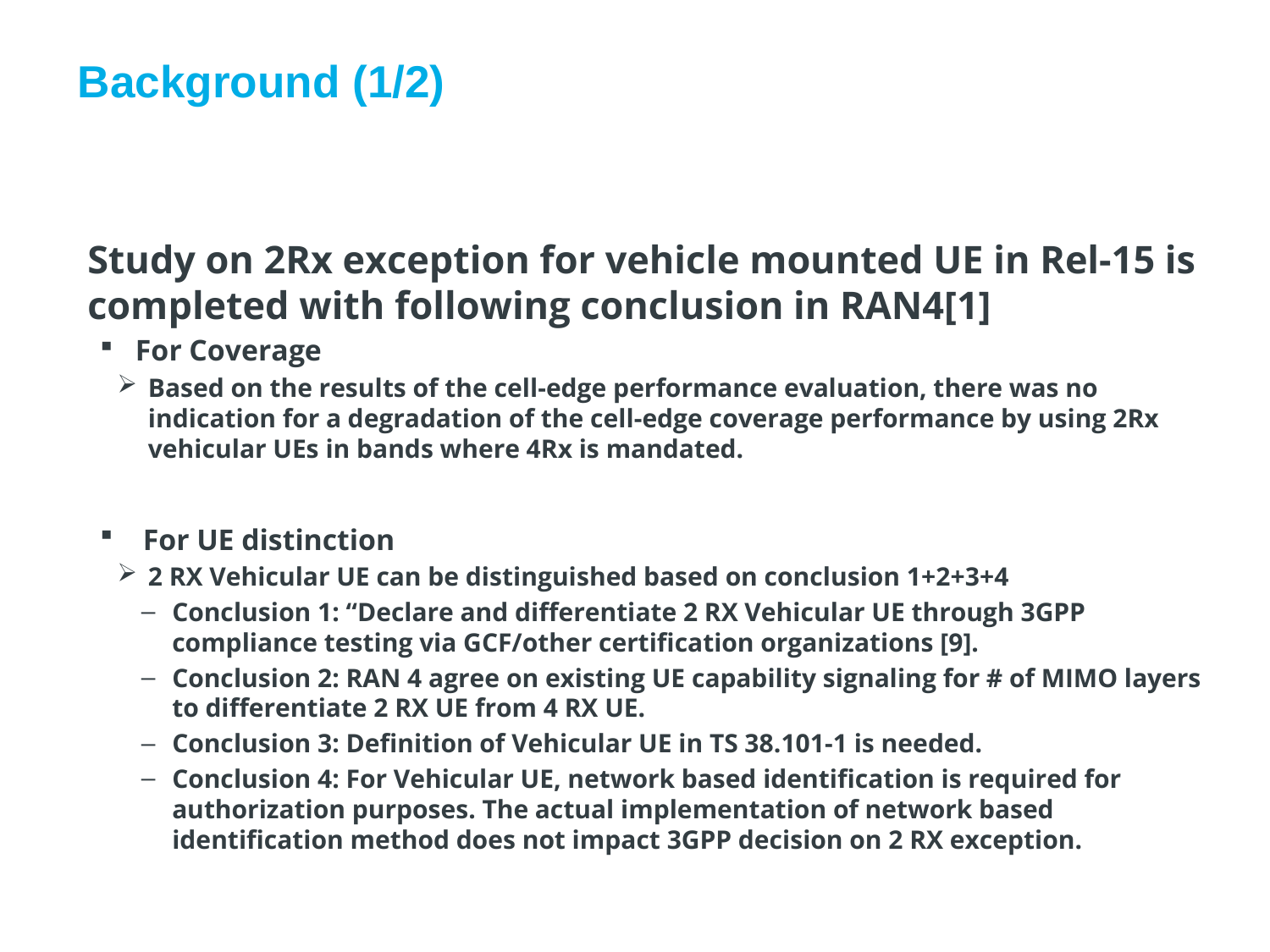

# Background (1/2)

Study on 2Rx exception for vehicle mounted UE in Rel-15 is completed with following conclusion in RAN4[1]
For Coverage
Based on the results of the cell-edge performance evaluation, there was no indication for a degradation of the cell-edge coverage performance by using 2Rx vehicular UEs in bands where 4Rx is mandated.

 For UE distinction
2 RX Vehicular UE can be distinguished based on conclusion 1+2+3+4
Conclusion 1: “Declare and differentiate 2 RX Vehicular UE through 3GPP compliance testing via GCF/other certification organizations [9].
Conclusion 2: RAN 4 agree on existing UE capability signaling for # of MIMO layers to differentiate 2 RX UE from 4 RX UE.
Conclusion 3: Definition of Vehicular UE in TS 38.101-1 is needed.
Conclusion 4: For Vehicular UE, network based identification is required for authorization purposes. The actual implementation of network based identification method does not impact 3GPP decision on 2 RX exception.